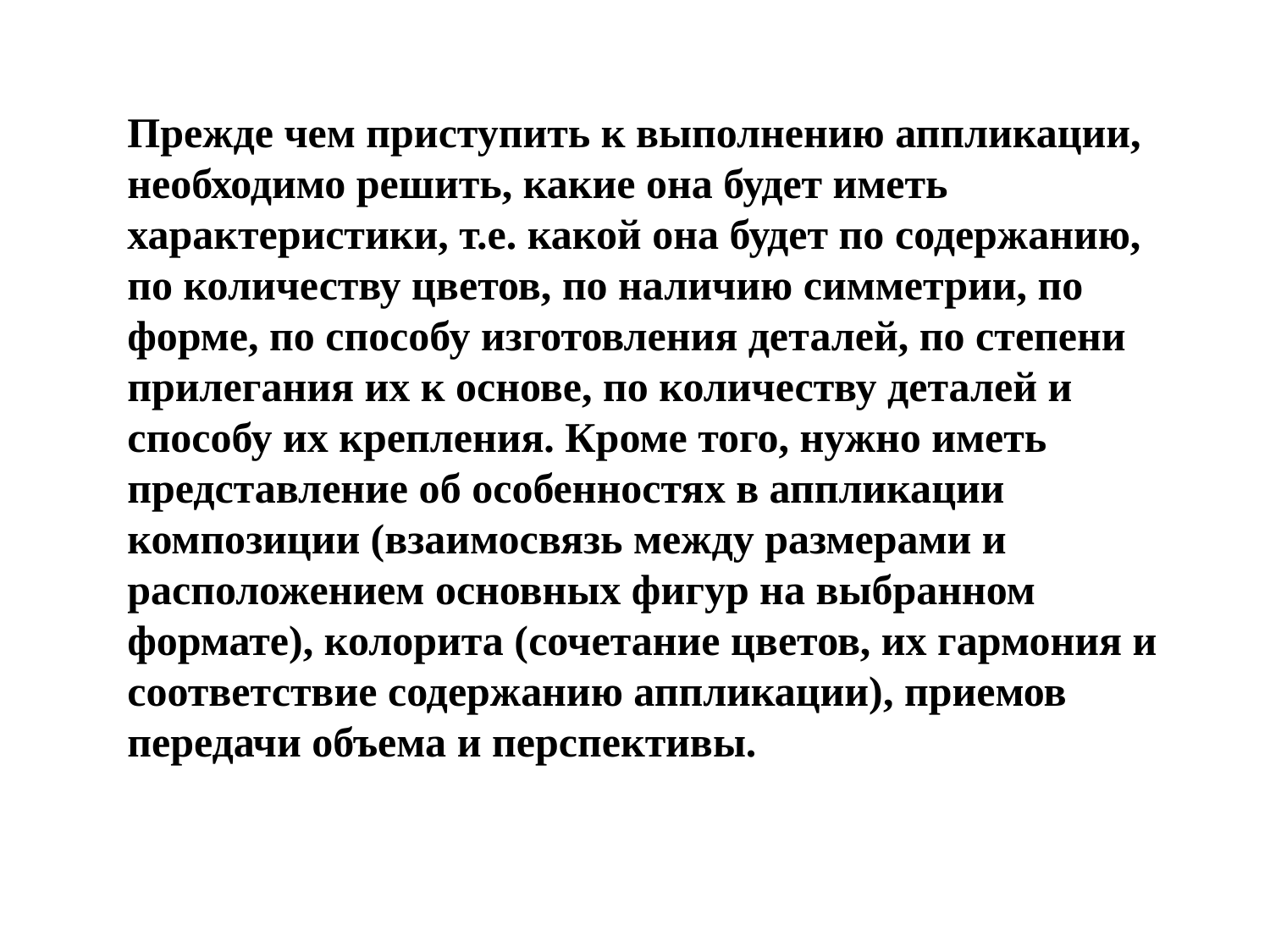

Прежде чем приступить к выполнению аппликации, необходимо решить, какие она будет иметь характеристики, т.е. какой она будет по содержанию, по количеству цветов, по наличию симметрии, по форме, по способу изготовления деталей, по степени прилегания их к основе, по количеству деталей и способу их крепления. Кроме того, нужно иметь представление об особенностях в аппликации композиции (взаимосвязь между размерами и расположением основных фигур на выбранном формате), колорита (сочетание цветов, их гармония и соответствие содержанию аппликации), приемов передачи объема и перспективы.